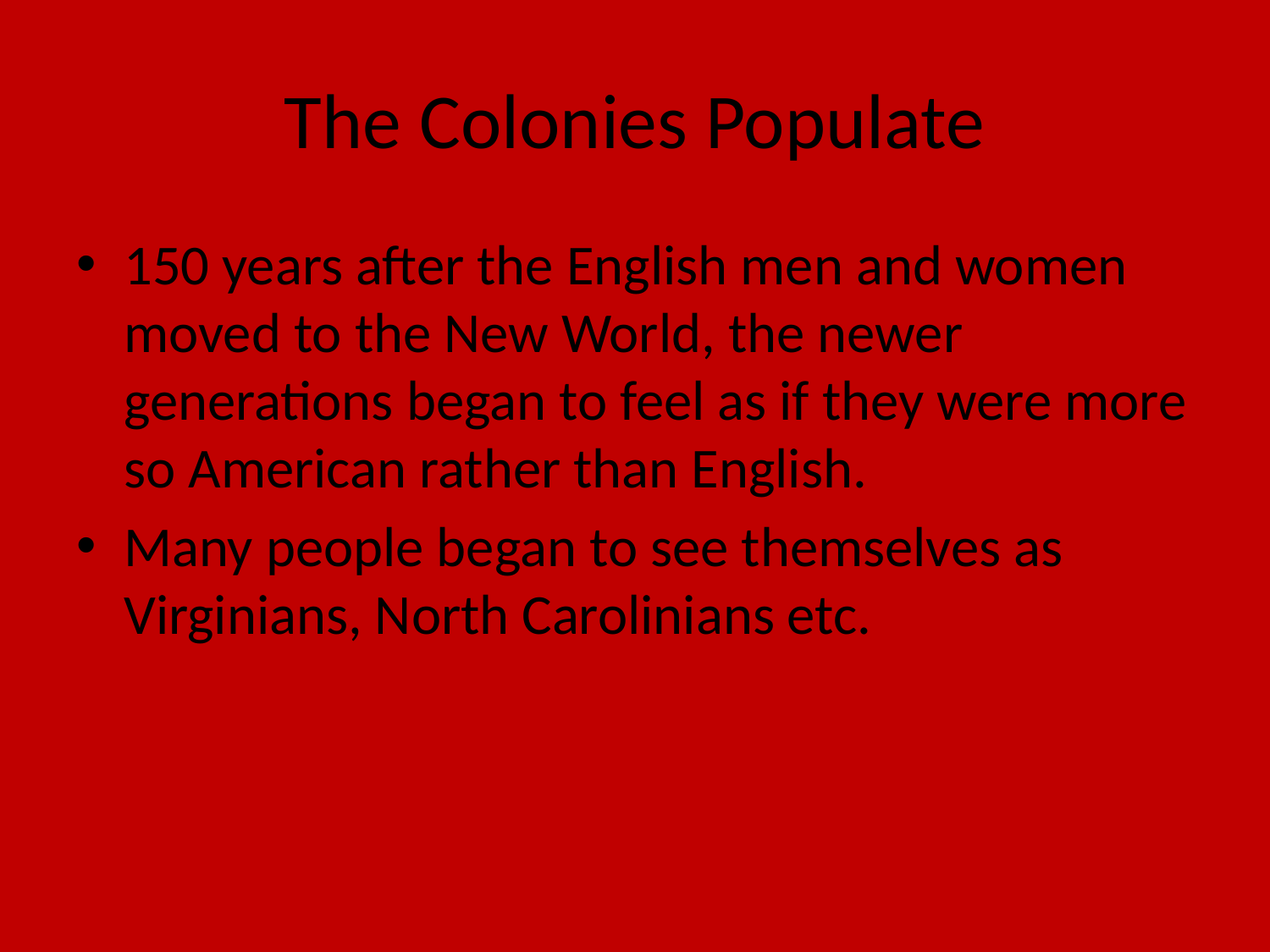

# The Colonies Populate
150 years after the English men and women moved to the New World, the newer generations began to feel as if they were more so American rather than English.
Many people began to see themselves as Virginians, North Carolinians etc.